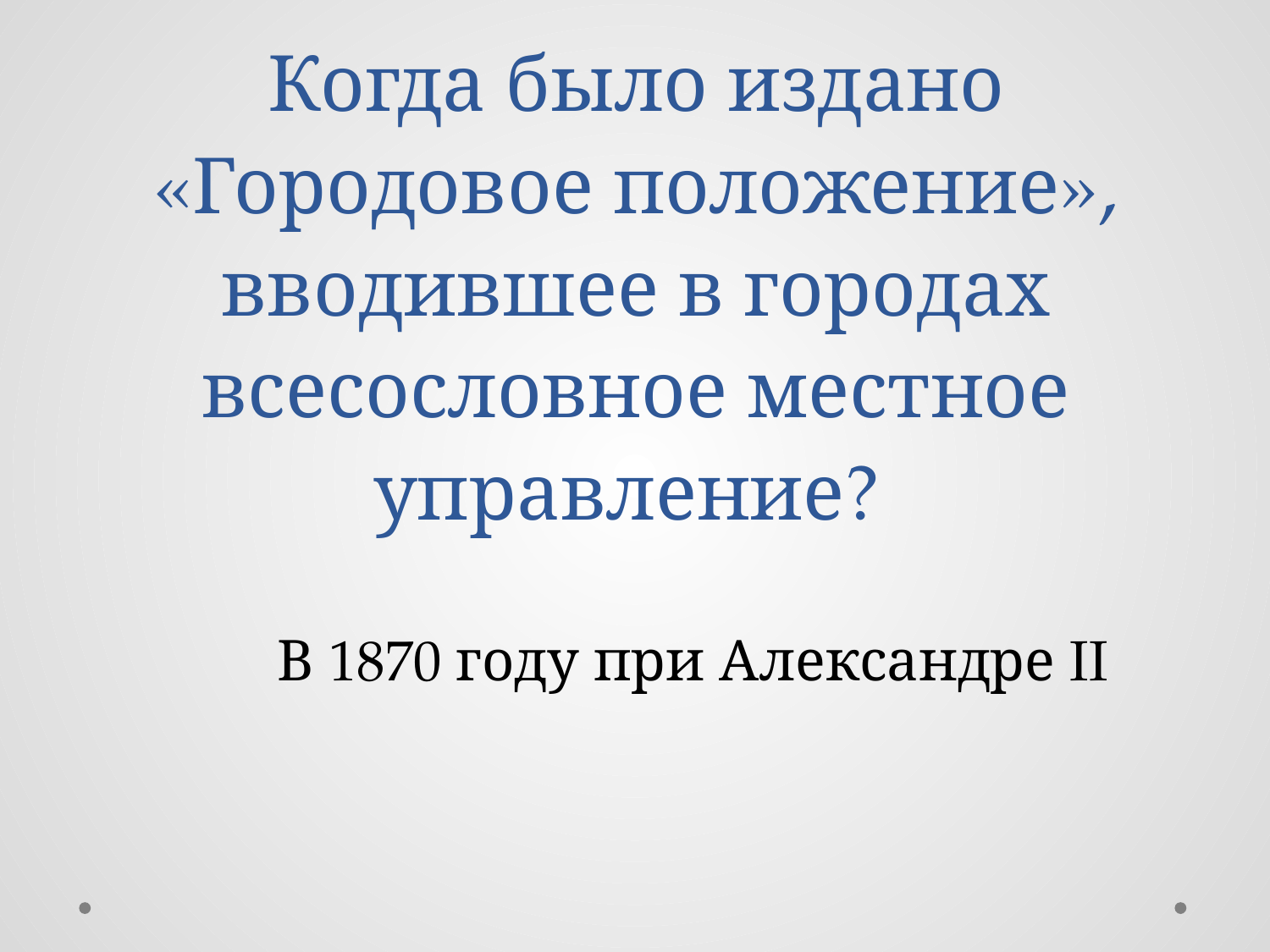

# Когда было издано «Городовое положение», вводившее в городах всесословное местное управление?

В 1870 году при Александре II